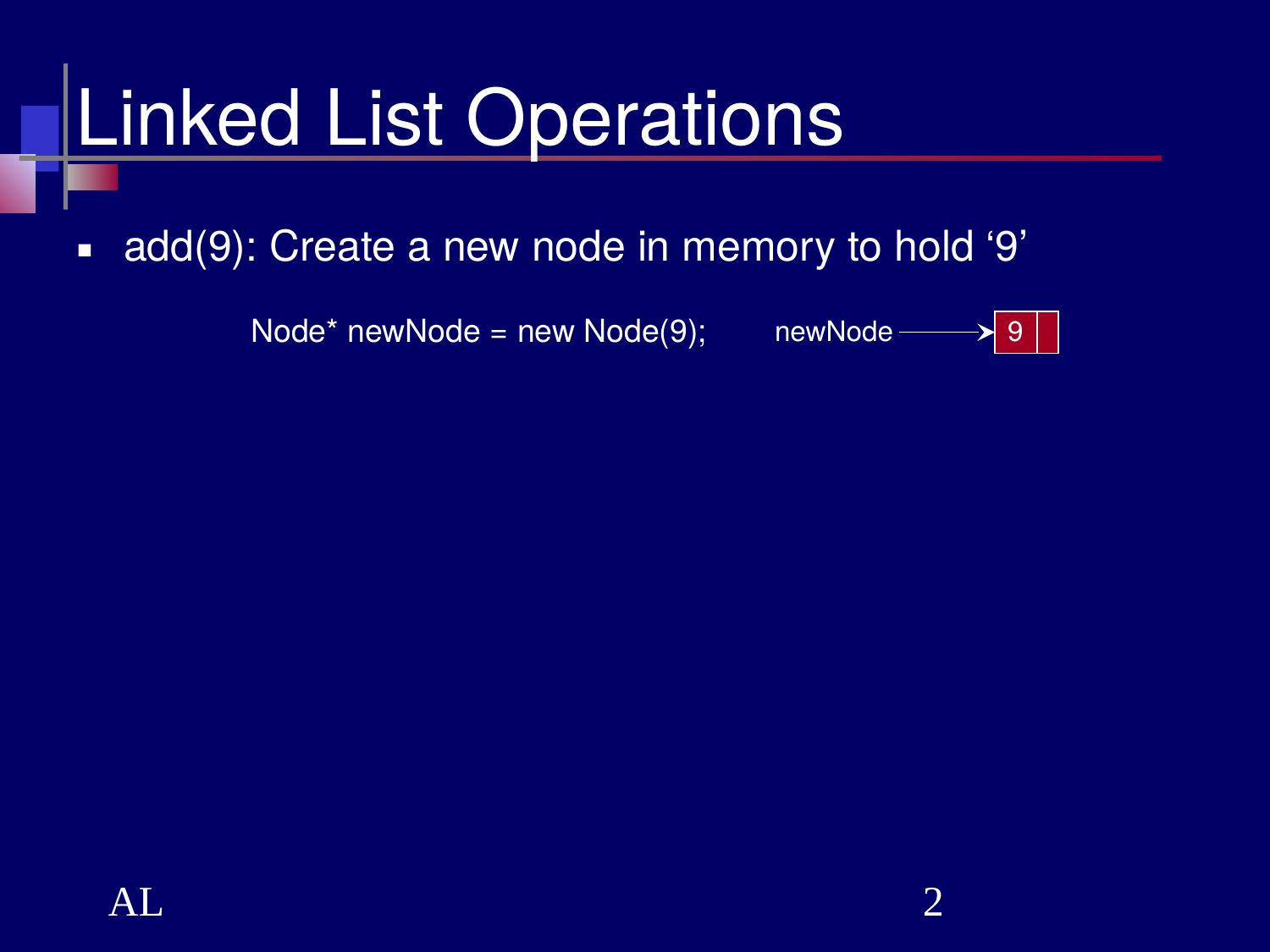

# Linked List Operations
add(9): Create a new node in memory to hold ‘9’
	Node* newNode = new Node(9);

newNode
9

AL
2